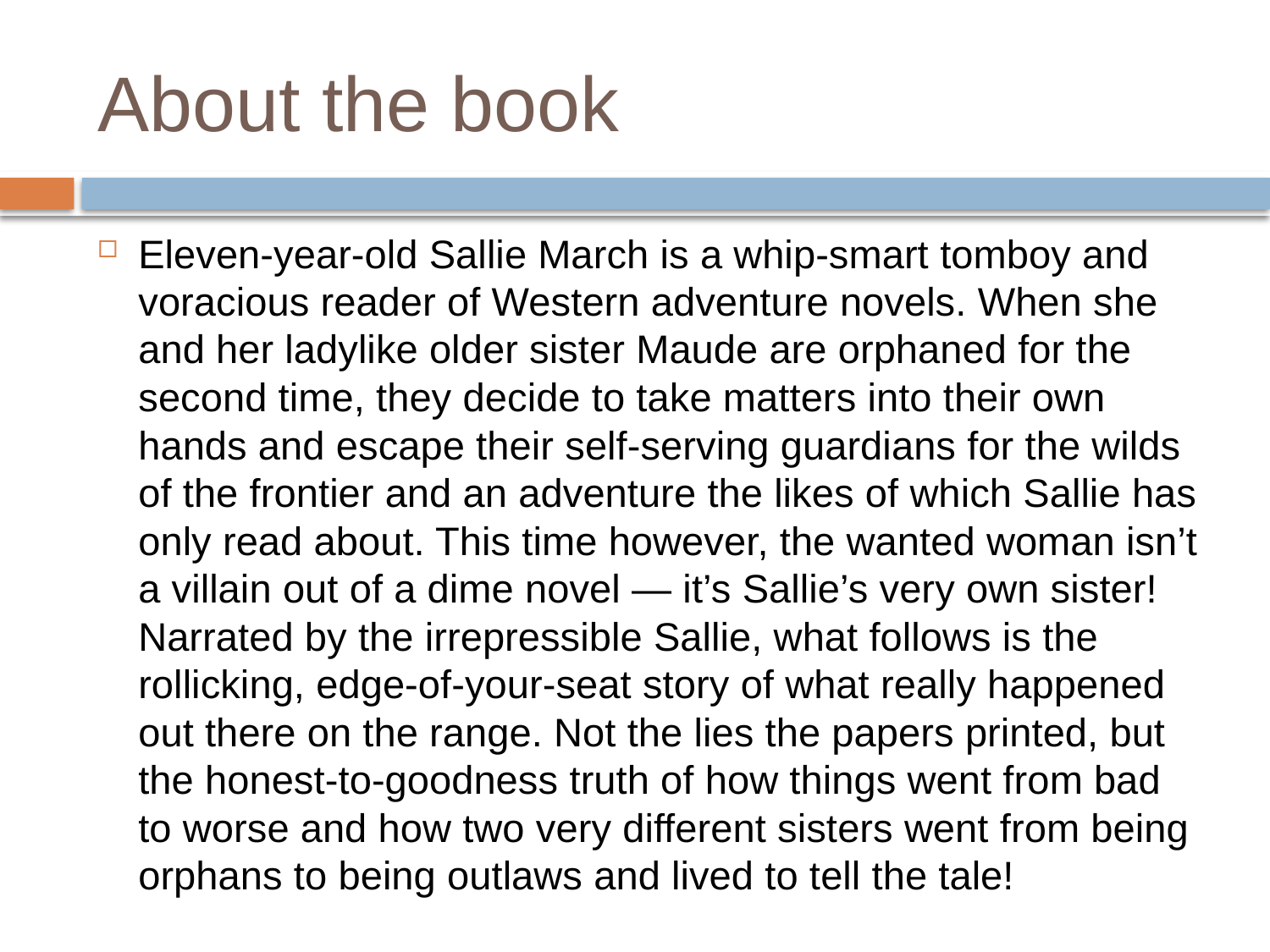

# About the book
Eleven-year-old Sallie March is a whip-smart tomboy and voracious reader of Western adventure novels. When she and her ladylike older sister Maude are orphaned for the second time, they decide to take matters into their own hands and escape their self-serving guardians for the wilds of the frontier and an adventure the likes of which Sallie has only read about. This time however, the wanted woman isn’t a villain out of a dime novel — it’s Sallie’s very own sister!Narrated by the irrepressible Sallie, what follows is the rollicking, edge-of-your-seat story of what really happened out there on the range. Not the lies the papers printed, but the honest-to-goodness truth of how things went from bad to worse and how two very different sisters went from being orphans to being outlaws and lived to tell the tale!